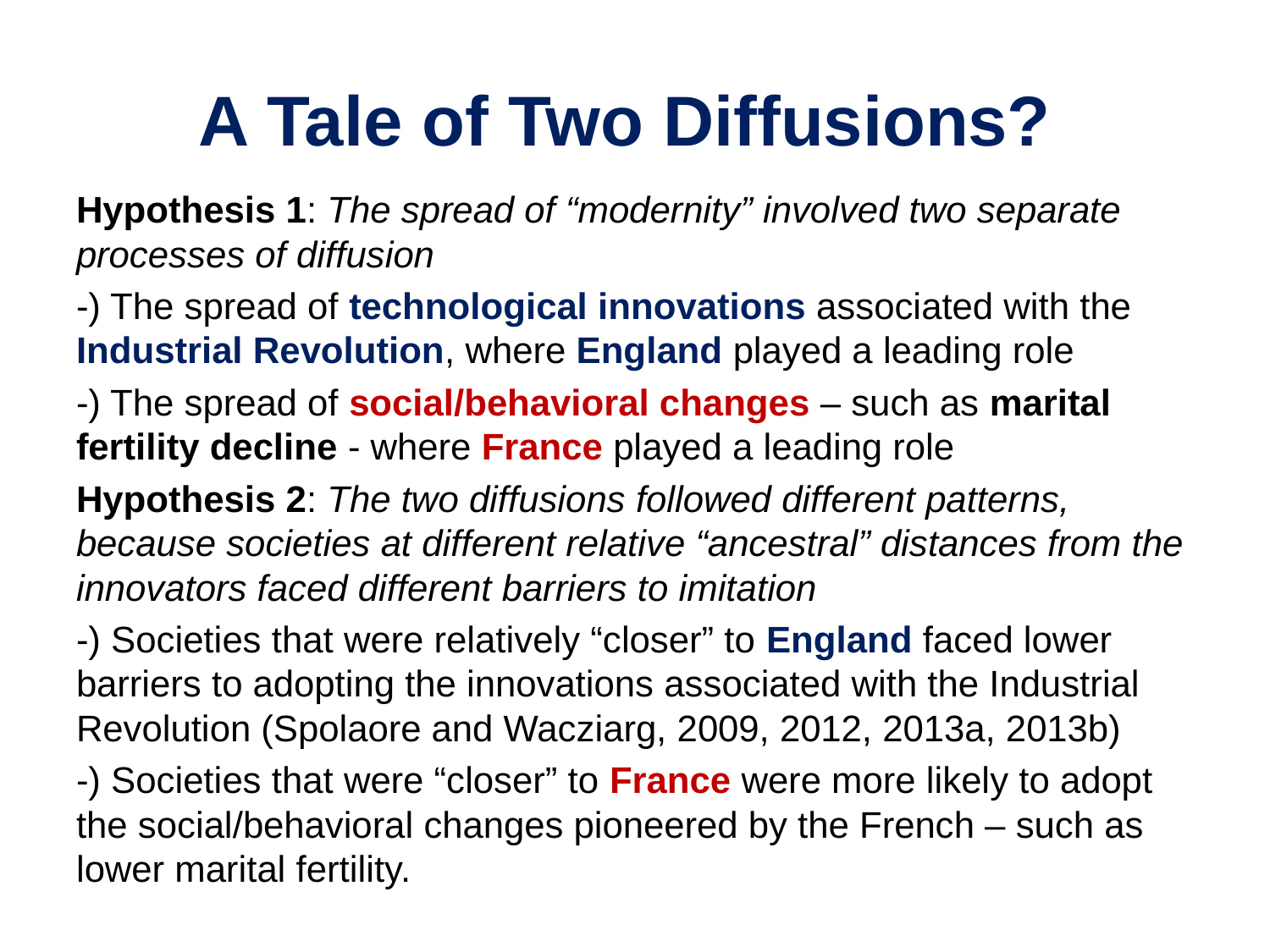

# A Tale of Two Diffusions?
Hypothesis 1: The spread of “modernity” involved two separate processes of diffusion
-) The spread of technological innovations associated with the Industrial Revolution, where England played a leading role
-) The spread of social/behavioral changes – such as marital fertility decline - where France played a leading role
Hypothesis 2: The two diffusions followed different patterns, because societies at different relative “ancestral” distances from the innovators faced different barriers to imitation
-) Societies that were relatively “closer” to England faced lower barriers to adopting the innovations associated with the Industrial Revolution (Spolaore and Wacziarg, 2009, 2012, 2013a, 2013b)
-) Societies that were “closer” to France were more likely to adopt the social/behavioral changes pioneered by the French – such as lower marital fertility.